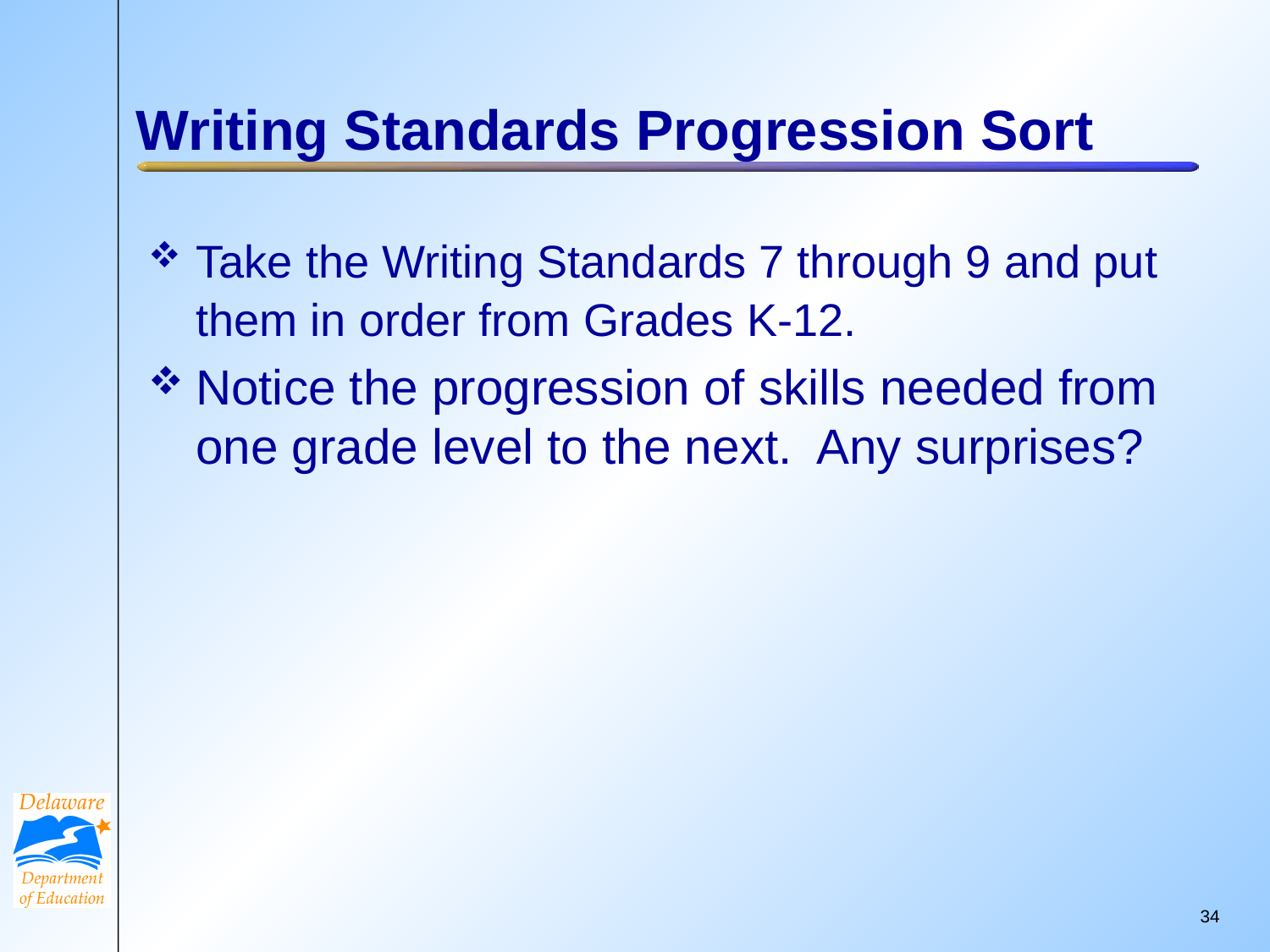

# Writing Standards Progression Sort
Take the Writing Standards 7 through 9 and put them in order from Grades K-12.
Notice the progression of skills needed from one grade level to the next.  Any surprises?

34